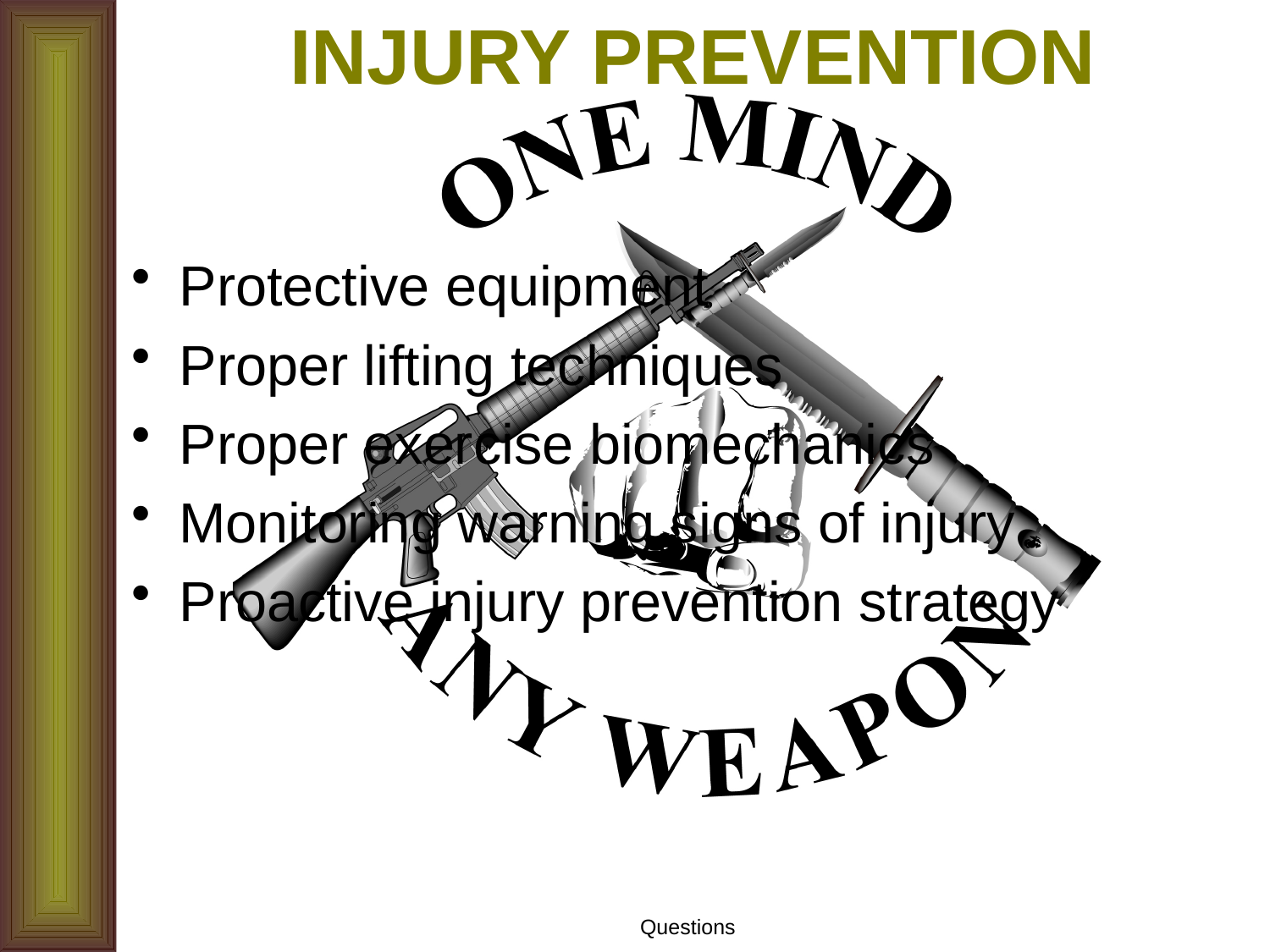

# INJURY PREVENTION
Protective equipment
Proper lifting techniques
Proper exercise biomechanics
Monitoring warning signs of injury
Proactive injury prevention strategy
Questions